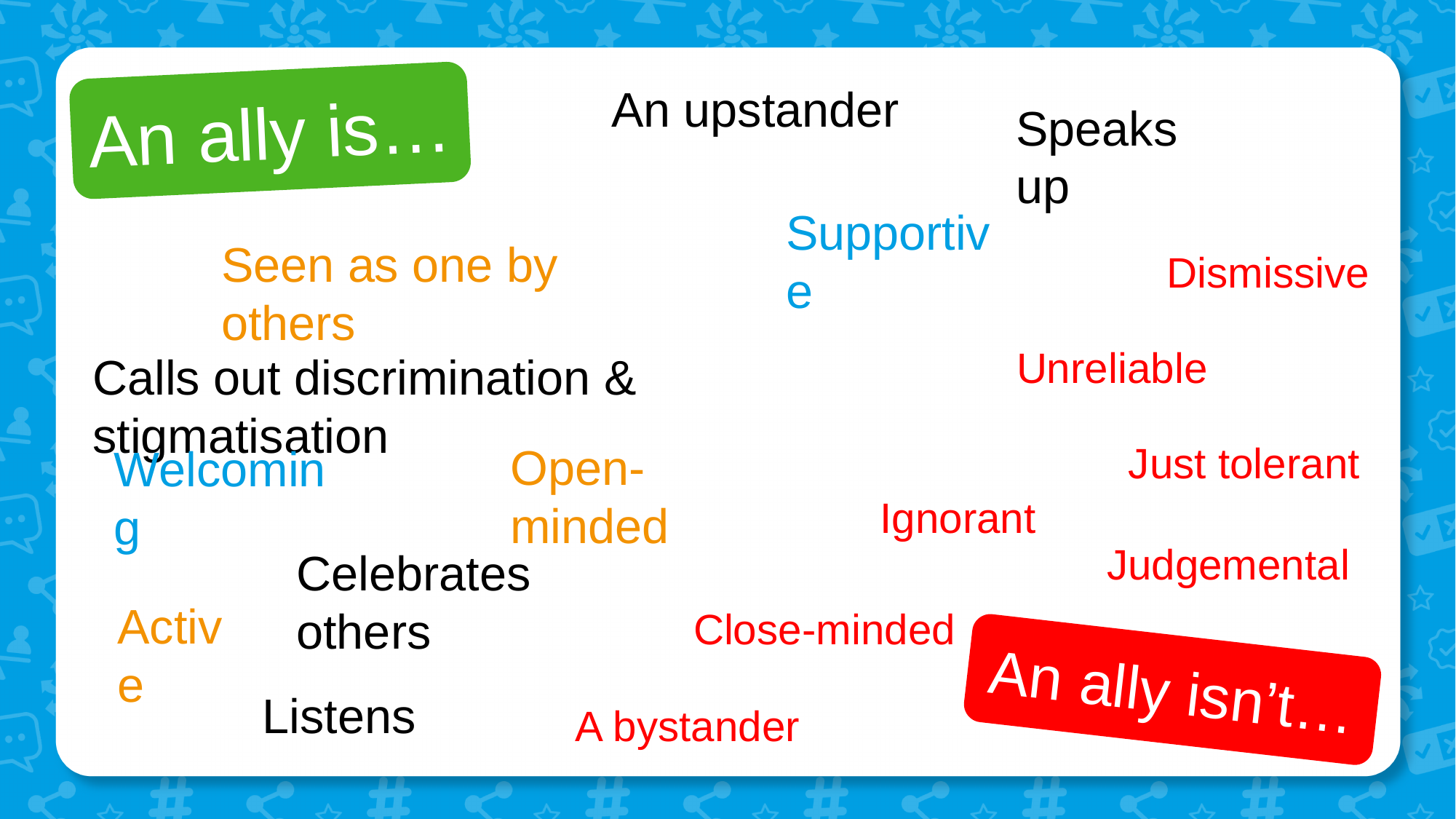

An ally is…
An upstander
Speaks up
Supportive
Seen as one by others
Calls out discrimination & stigmatisation
Open-minded
Welcoming
Celebrates others
Active
Listens
Dismissive
Unreliable
Just tolerant
Ignorant
Judgemental
Close-minded
A bystander
An ally isn’t…